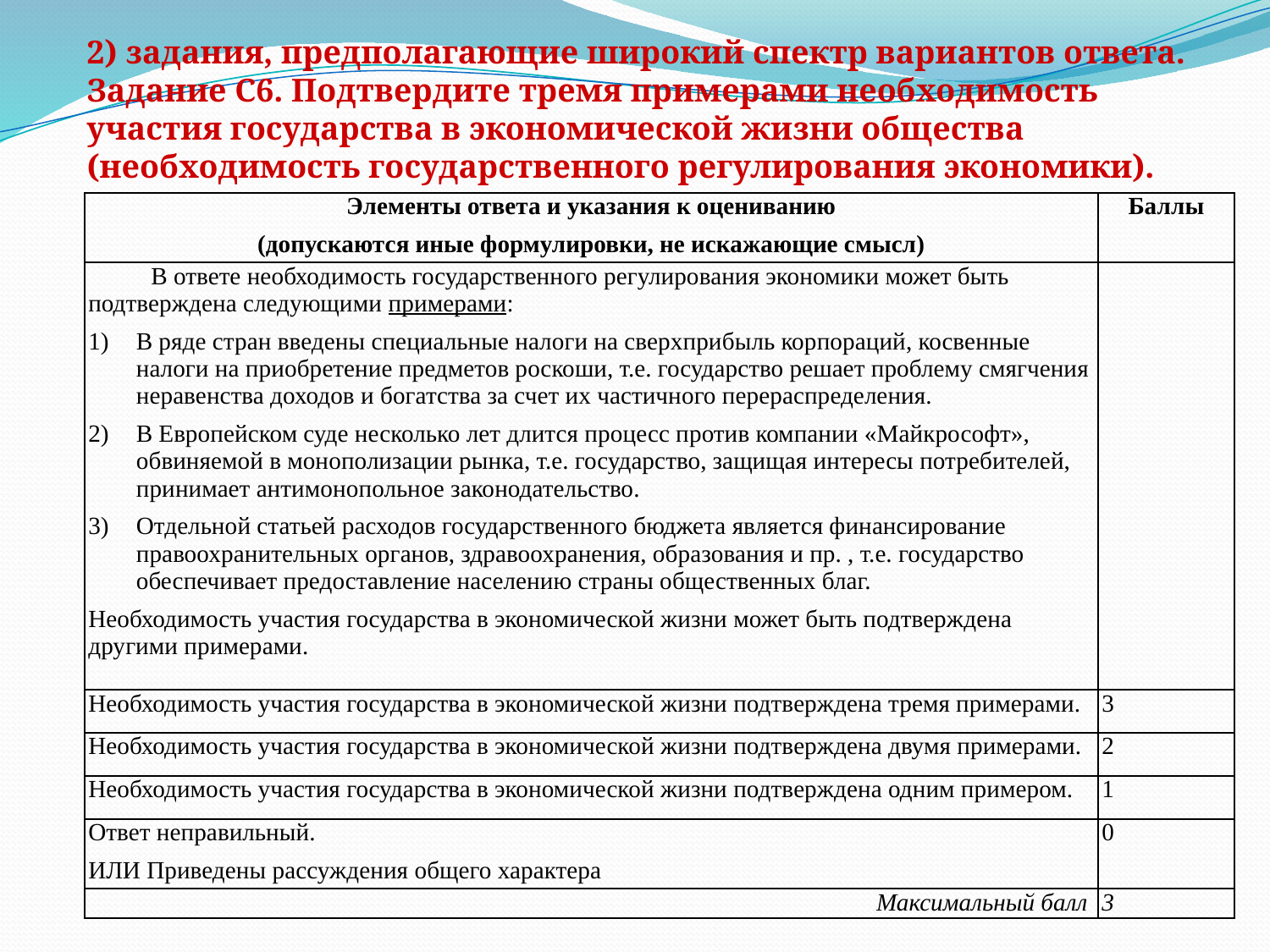

2) задания, предполагающие широкий спектр вариантов ответа.
Задание С6. Подтвердите тремя примерами необходимость участия государства в экономической жизни общества (необходимость государственного регулирования экономики).
| Элементы ответа и указания к оцениванию (допускаются иные формулировки, не искажающие смысл) | Баллы |
| --- | --- |
| В ответе необходимость государственного регулирования экономики может быть подтверждена следующими примерами: В ряде стран введены специальные налоги на сверхприбыль корпораций, косвенные налоги на приобретение предметов роскоши, т.е. государство решает проблему смягчения неравенства доходов и богатства за счет их частичного перераспределения. В Европейском суде несколько лет длится процесс против компании «Майкрософт», обвиняемой в монополизации рынка, т.е. государство, защищая интересы потребителей, принимает антимонопольное законодательство. Отдельной статьей расходов государственного бюджета является финансирование правоохранительных органов, здравоохранения, образования и пр. , т.е. государство обеспечивает предоставление населению страны общественных благ. Необходимость участия государства в экономической жизни может быть подтверждена другими примерами. |  |
| Необходимость участия государства в экономической жизни подтверждена тремя примерами. | 3 |
| Необходимость участия государства в экономической жизни подтверждена двумя примерами. | 2 |
| Необходимость участия государства в экономической жизни подтверждена одним примером. | 1 |
| Ответ неправильный. ИЛИ Приведены рассуждения общего характера | 0 |
| Максимальный балл | 3 |